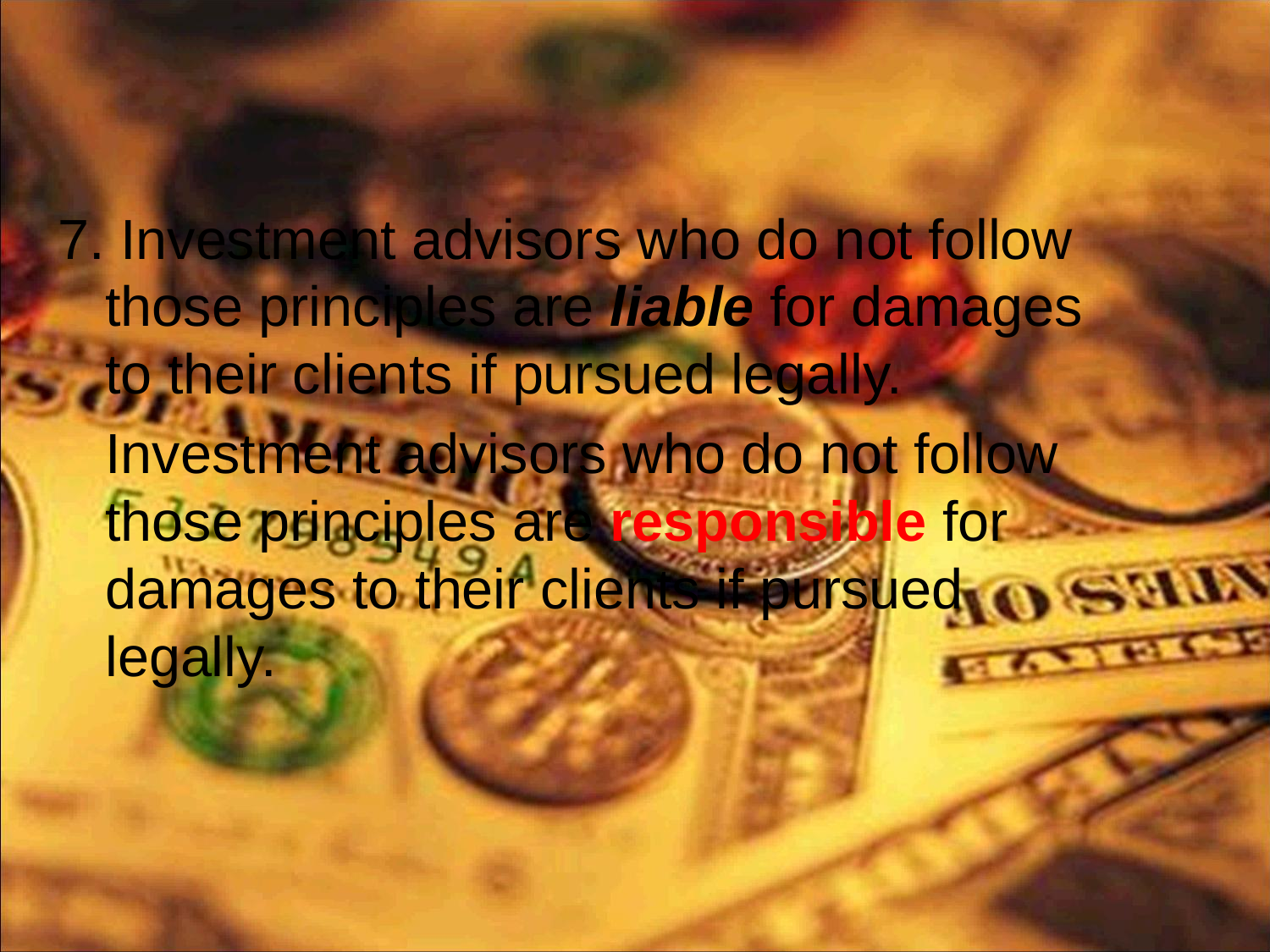

7. Investment advisors who do not follow those principles are liable for damages to their clients if pursued legally.
	Investment advisors who do not follow those principles are responsible for damages to their clients if pursued legally.